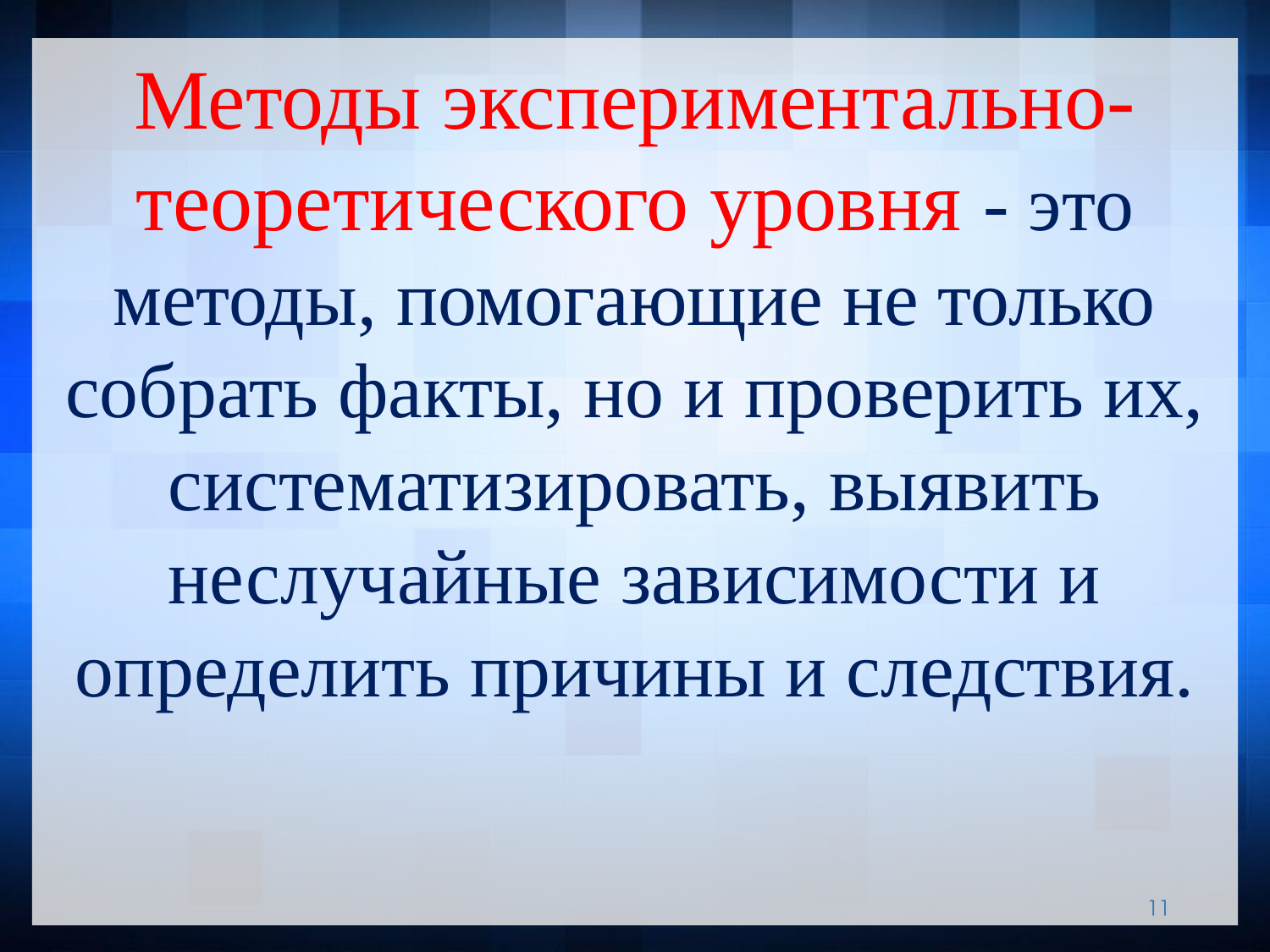

Методы экспериментально-теоретического уровня - это методы, помогающие не только собрать факты, но и проверить их, систематизировать, выявить неслучайные зависимости и определить причины и следствия.
11